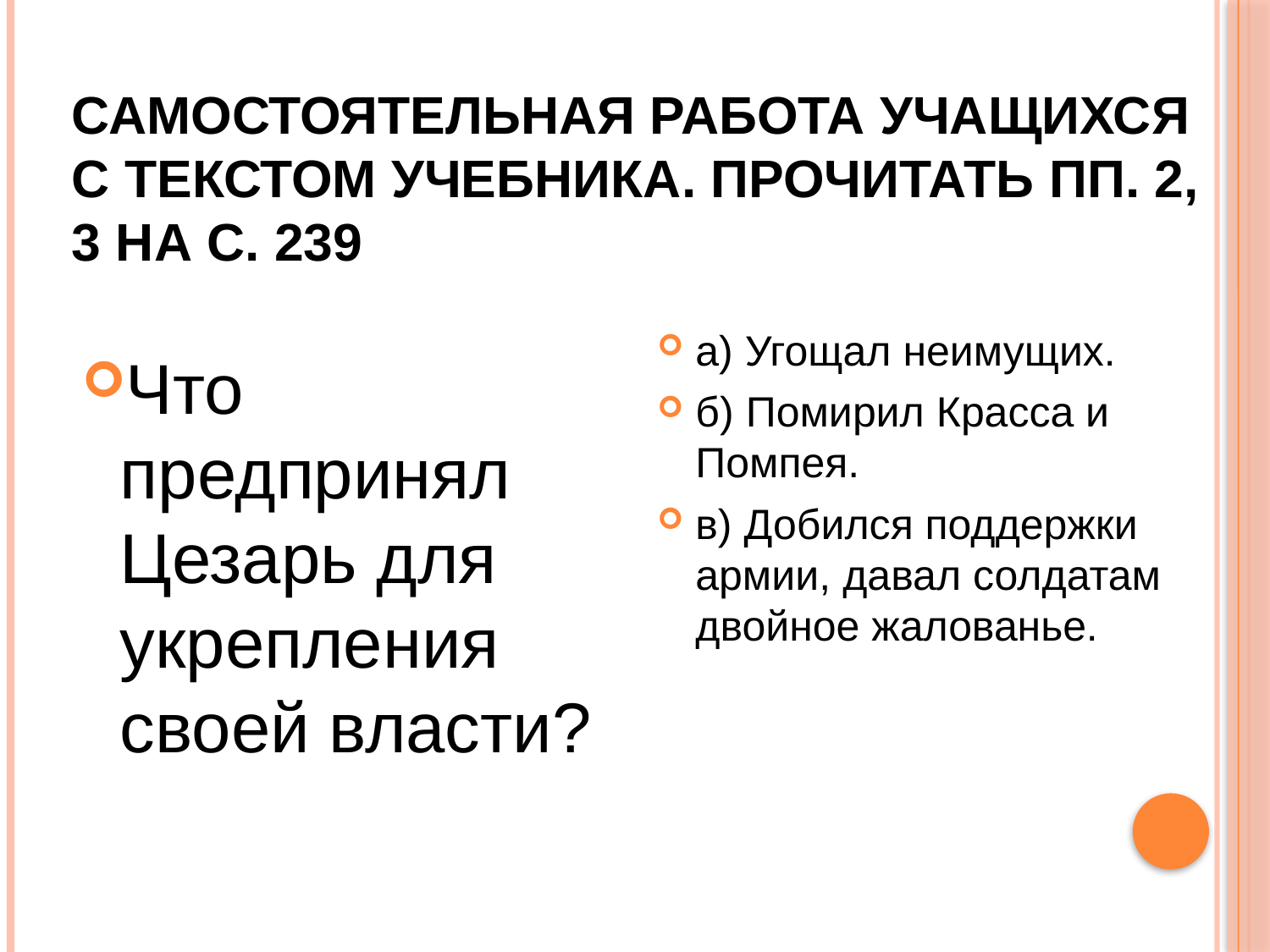

# Самостоятельная работа учащихся с текстом учебника. Прочитать пп. 2, 3 на с. 239
а) Угощал неимущих.
б) Помирил Красса и Помпея.
в) Добился поддержки армии, давал солдатам двойное жалованье.

Что предпринял Цезарь для укрепления своей власти?